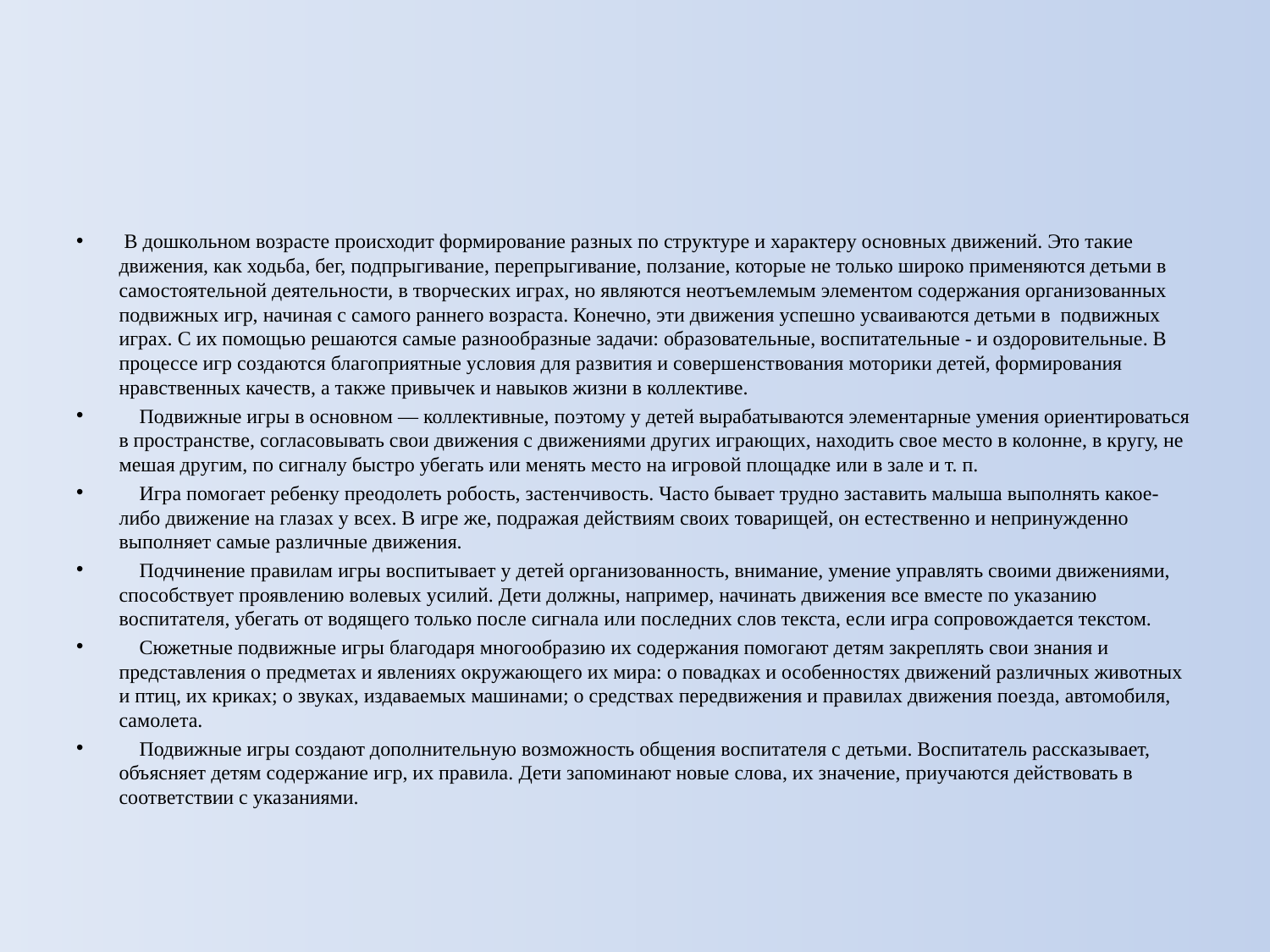

В дошкольном возрасте происходит формирование разных по структуре и характеру основных движений. Это такие движения, как ходьба, бег, подпрыгивание, перепрыгивание, ползание, которые не только широко применяются детьми в самостоятельной деятельности, в творческих играх, но являются неотъемлемым элементом содержания организованных подвижных игр, начиная с самого раннего возраста. Конечно, эти движения успешно усваиваются детьми в  подвижных играх. С их помощью решаются самые разнообразные задачи: образовательные, воспитательные - и оздоровительные. В процессе игр создаются благоприятные условия для развития и совершенствования моторики детей, формирования нравственных качеств, а также привычек и навыков жизни в коллективе.
    Подвижные игры в основном — коллективные, поэтому у детей вырабатываются элементарные умения ориентироваться в пространстве, согласовывать свои движения с движениями других играющих, находить свое место в колонне, в кругу, не мешая другим, по сигналу быстро убегать или менять место на игровой площадке или в зале и т. п.
    Игра помогает ребенку преодолеть робость, застенчивость. Часто бывает трудно заставить малыша выполнять какое-либо движение на глазах у всех. В игре же, подражая действиям своих товарищей, он естественно и непринужденно выполняет самые различные движения.
    Подчинение правилам игры воспитывает у детей организованность, внимание, умение управлять своими движениями, способствует проявлению волевых усилий. Дети должны, например, начинать движения все вместе по указанию воспитателя, убегать от водящего только после сигнала или последних слов текста, если игра сопровождается текстом.
    Сюжетные подвижные игры благодаря многообразию их содержания помогают детям закреплять свои знания и представления о предметах и явлениях окружающего их мира: о повадках и особенностях движений различных животных и птиц, их криках; о звуках, издаваемых машинами; о средствах передвижения и правилах движения поезда, автомобиля, самолета.
    Подвижные игры создают дополнительную возможность общения воспитателя с детьми. Воспитатель рассказывает, объясняет детям содержание игр, их правила. Дети запоминают новые слова, их значение, приучаются действовать в соответствии с указаниями.